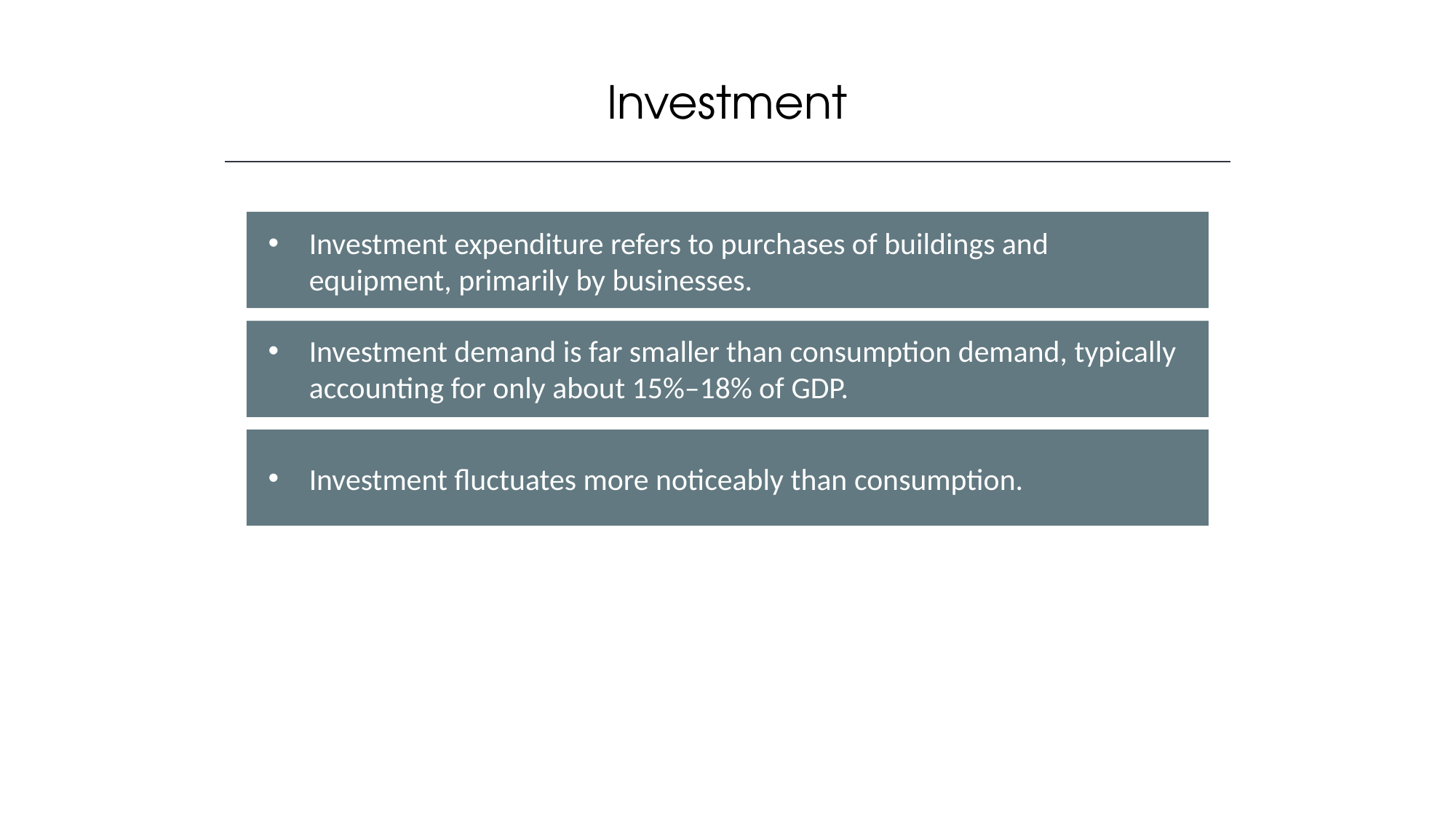

Investment
HAWKES LEARNING

Investment expenditure refers to purchases of buildings and equipment, primarily by businesses.

Investment demand is far smaller than consumption demand, typically accounting for only about 15%–18% of GDP.

Investment fluctuates more noticeably than consumption.